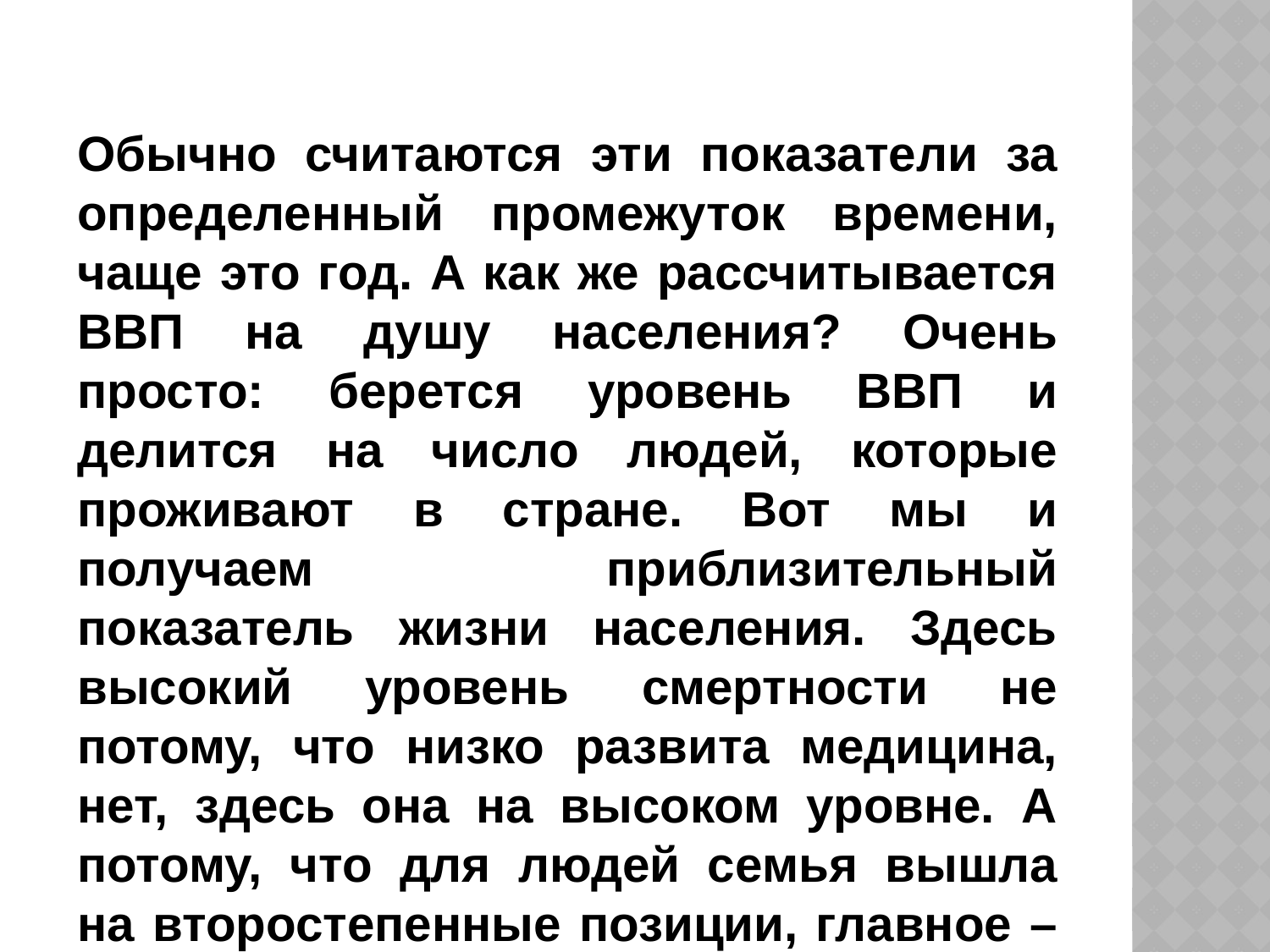

Обычно считаются эти показатели за определенный промежуток времени, чаще это год. А как же рассчитывается ВВП на душу населения? Очень просто: берется уровень ВВП и делится на число людей, которые проживают в стране. Вот мы и получаем приблизительный показатель жизни населения. Здесь высокий уровень смертности не потому, что низко развита медицина, нет, здесь она на высоком уровне. А потому, что для людей семья вышла на второстепенные позиции, главное – это карьера, устроиться в обществе. Отсюда люди меньше заключают браков и вывод: получаем низкую рождаемость. Так же они характеризуются тем, что большинство людей занято в сфере услуг.